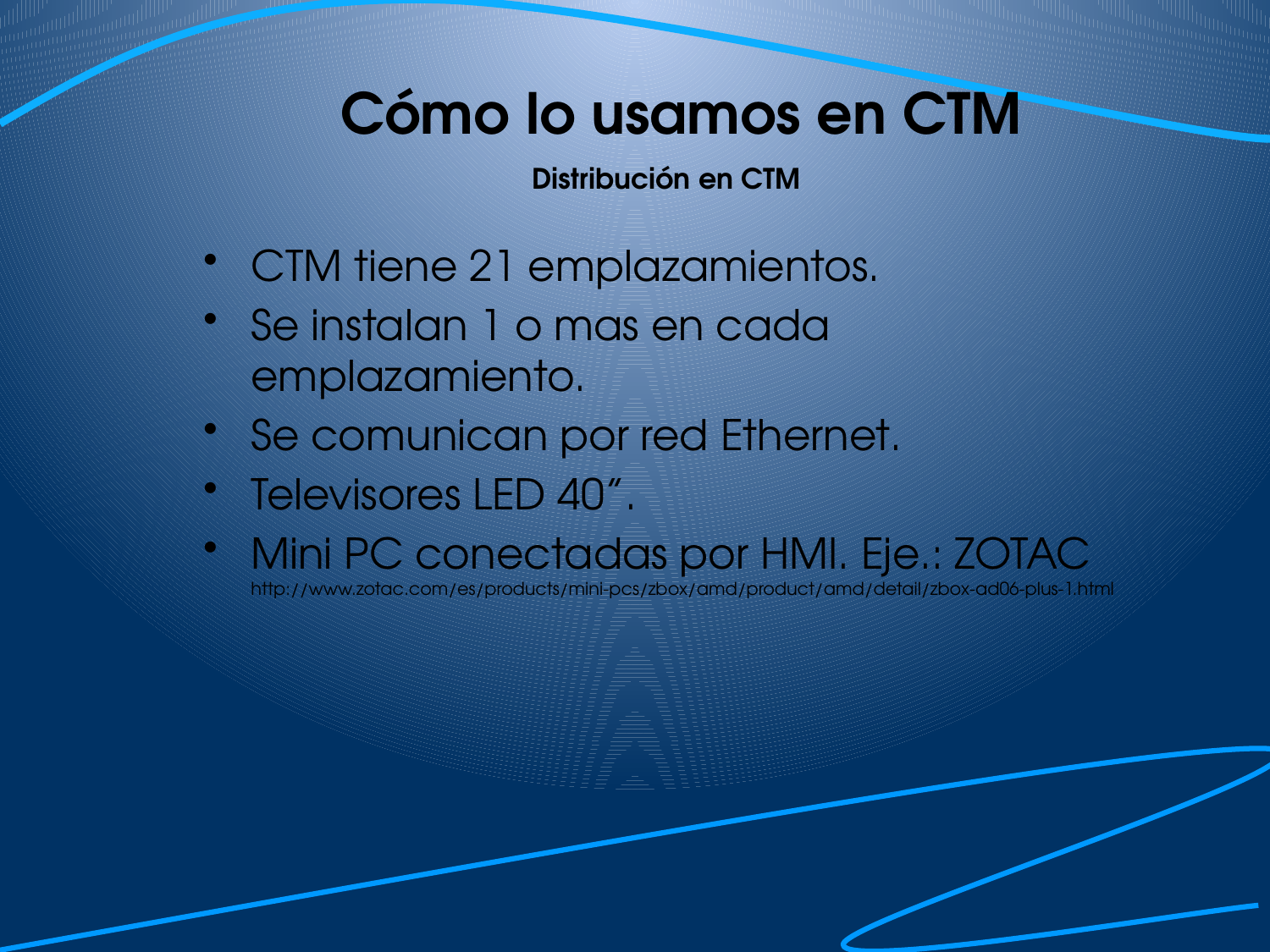

Cómo lo usamos en CTM
# Distribución en CTM
CTM tiene 21 emplazamientos.
Se instalan 1 o mas en cada emplazamiento.
Se comunican por red Ethernet.
Televisores LED 40”.
Mini PC conectadas por HMI. Eje.: ZOTAC http://www.zotac.com/es/products/mini-pcs/zbox/amd/product/amd/detail/zbox-ad06-plus-1.html